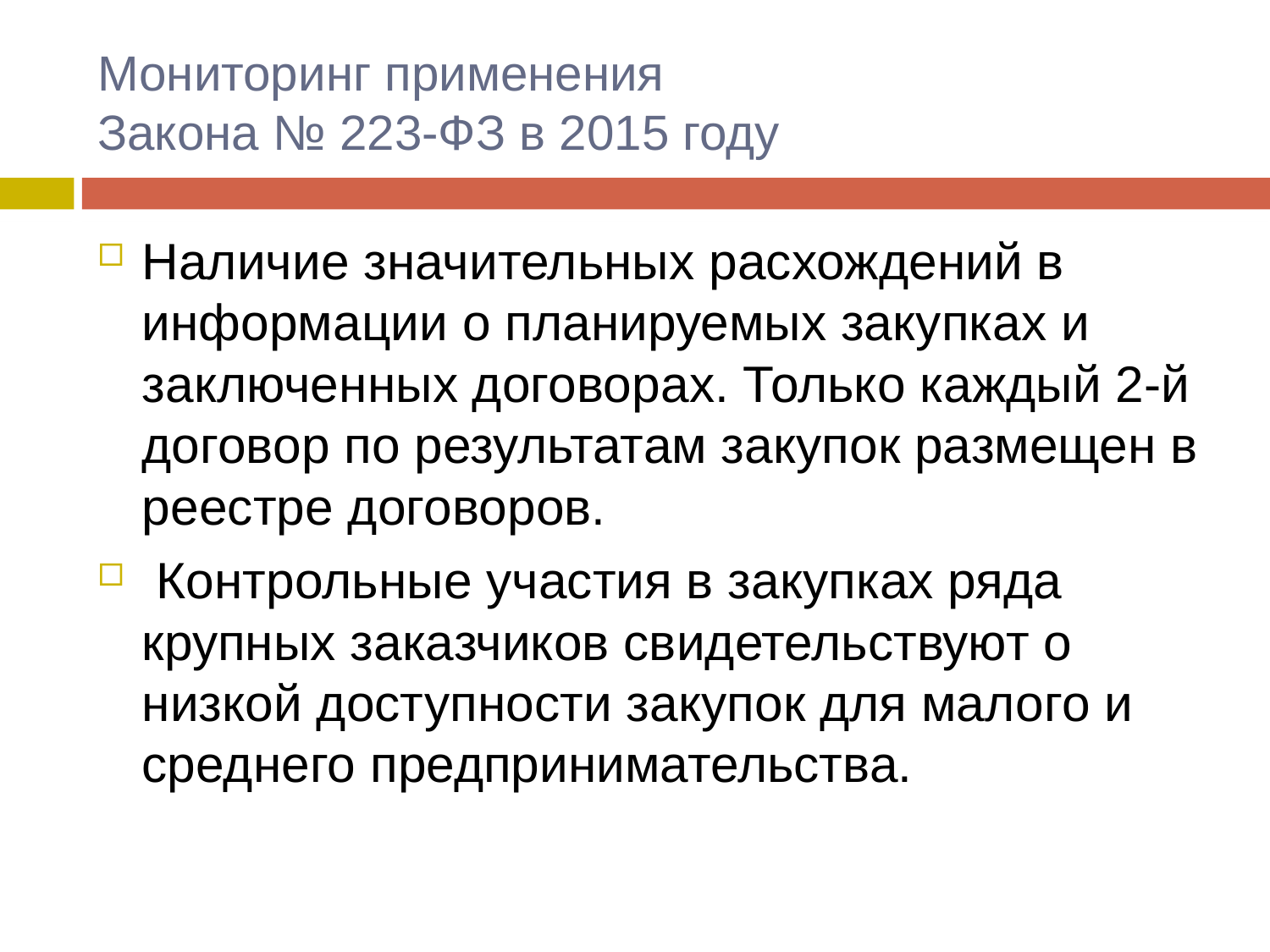

# Мониторинг применения Закона № 223-ФЗ в 2015 году
Наличие значительных расхождений в информации о планируемых закупках и заключенных договорах. Только каждый 2-й договор по результатам закупок размещен в реестре договоров.
 Контрольные участия в закупках ряда крупных заказчиков свидетельствуют о низкой доступности закупок для малого и среднего предпринимательства.